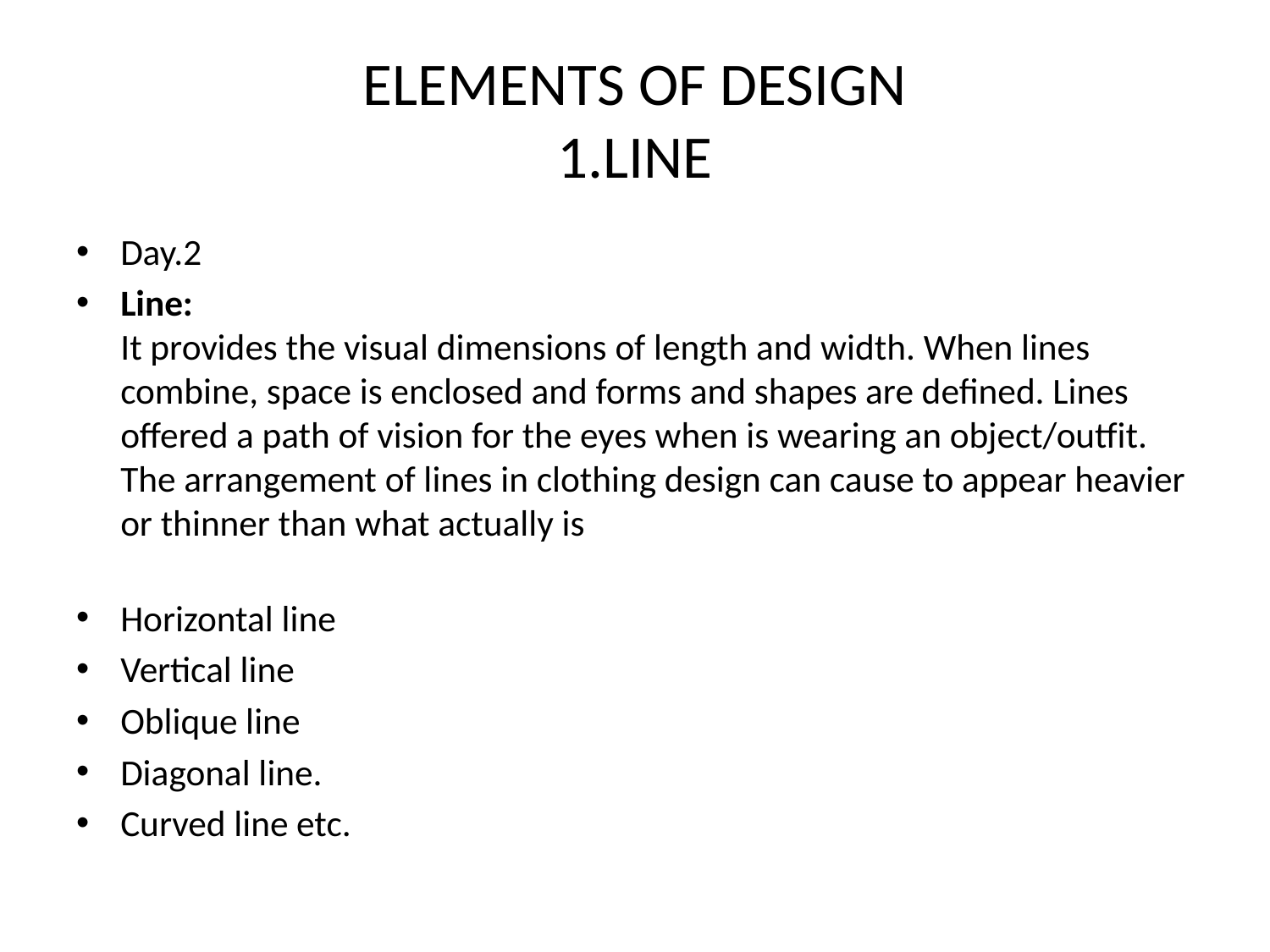

# ELEMENTS OF DESIGN 1.LINE
Day.2
Line:
It provides the visual dimensions of length and width. When lines combine, space is enclosed and forms and shapes are defined. Lines offered a path of vision for the eyes when is wearing an object/outfit. The arrangement of lines in clothing design can cause to appear heavier or thinner than what actually is
Horizontal line
Vertical line
Oblique line
Diagonal line.
Curved line etc.